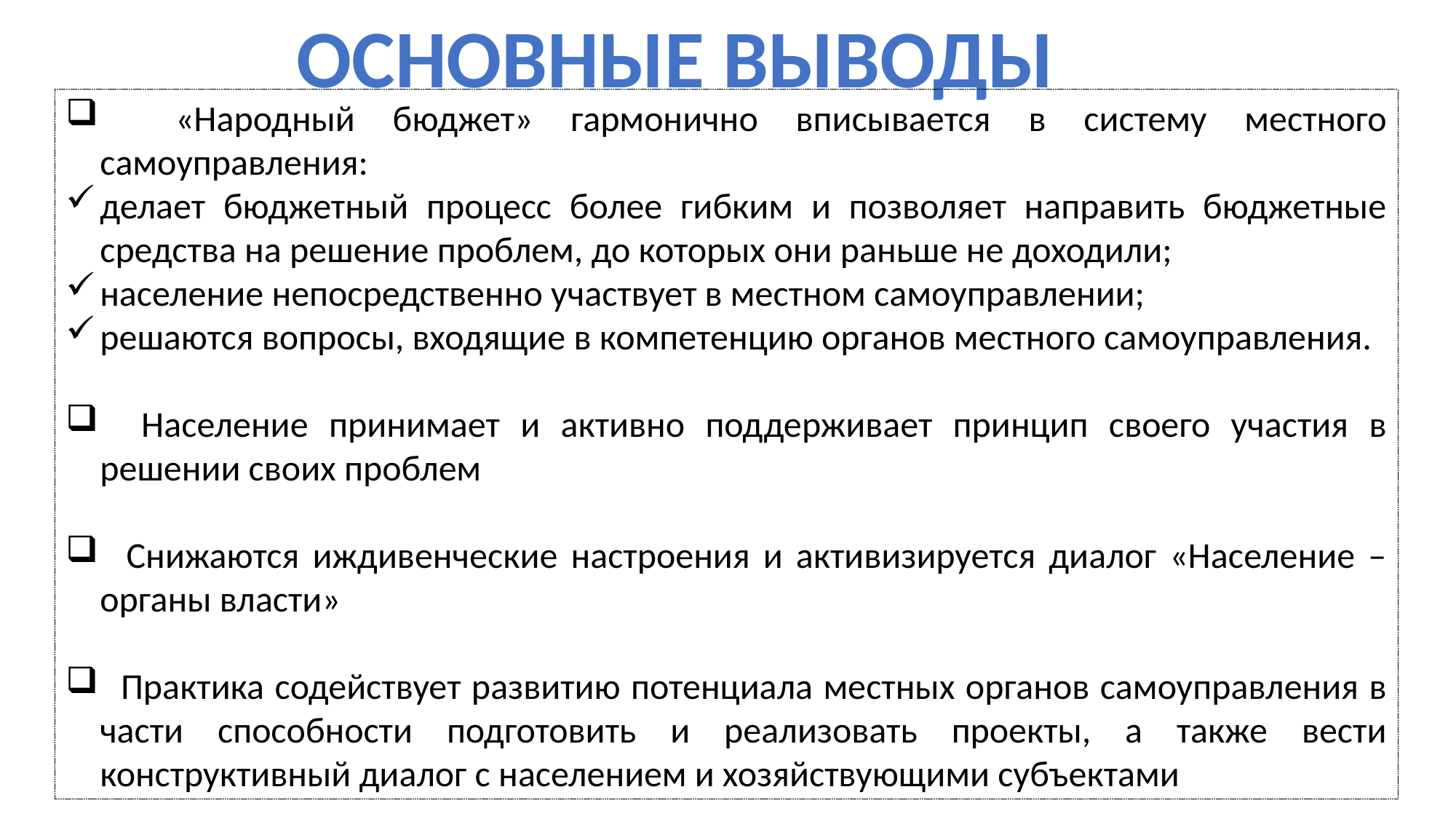

ОСНОВНЫЕ ВЫВОДЫ
  «Народный бюджет» гармонично вписывается в систему местного самоуправления:
делает бюджетный процесс более гибким и позволяет направить бюджетные средства на решение проблем, до которых они раньше не доходили;
население непосредственно участвует в местном самоуправлении;
решаются вопросы, входящие в компетенцию органов местного самоуправления.

  Население принимает и активно поддерживает принцип своего участия в решении своих проблем

  Снижаются иждивенческие настроения и активизируется диалог «Население – органы власти»

  Практика содействует развитию потенциала местных органов самоуправления в части способности подготовить и реализовать проекты, а также вести конструктивный диалог с населением и хозяйствующими субъектами